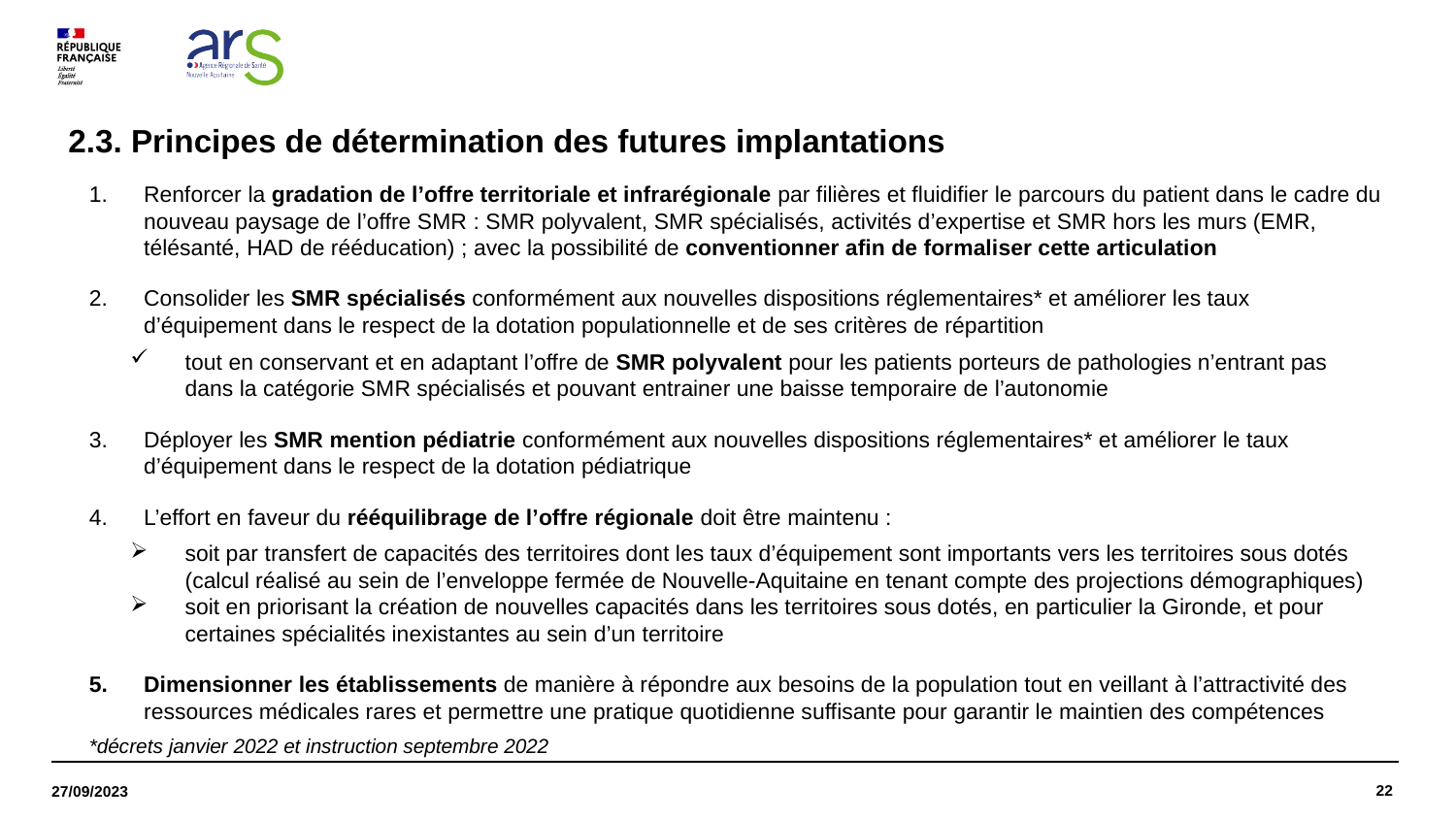

# 2.3. Principes de détermination des futures implantations

Renforcer la gradation de l’offre territoriale et infrarégionale par filières et fluidifier le parcours du patient dans le cadre du nouveau paysage de l’offre SMR : SMR polyvalent, SMR spécialisés, activités d’expertise et SMR hors les murs (EMR, télésanté, HAD de rééducation) ; avec la possibilité de conventionner afin de formaliser cette articulation
Consolider les SMR spécialisés conformément aux nouvelles dispositions réglementaires* et améliorer les taux d’équipement dans le respect de la dotation populationnelle et de ses critères de répartition
tout en conservant et en adaptant l’offre de SMR polyvalent pour les patients porteurs de pathologies n’entrant pas dans la catégorie SMR spécialisés et pouvant entrainer une baisse temporaire de l’autonomie
Déployer les SMR mention pédiatrie conformément aux nouvelles dispositions réglementaires* et améliorer le taux d’équipement dans le respect de la dotation pédiatrique
L’effort en faveur du rééquilibrage de l’offre régionale doit être maintenu :
soit par transfert de capacités des territoires dont les taux d’équipement sont importants vers les territoires sous dotés (calcul réalisé au sein de l’enveloppe fermée de Nouvelle-Aquitaine en tenant compte des projections démographiques)
soit en priorisant la création de nouvelles capacités dans les territoires sous dotés, en particulier la Gironde, et pour certaines spécialités inexistantes au sein d’un territoire
Dimensionner les établissements de manière à répondre aux besoins de la population tout en veillant à l’attractivité des ressources médicales rares et permettre une pratique quotidienne suffisante pour garantir le maintien des compétences
*décrets janvier 2022 et instruction septembre 2022

22
27/09/2023